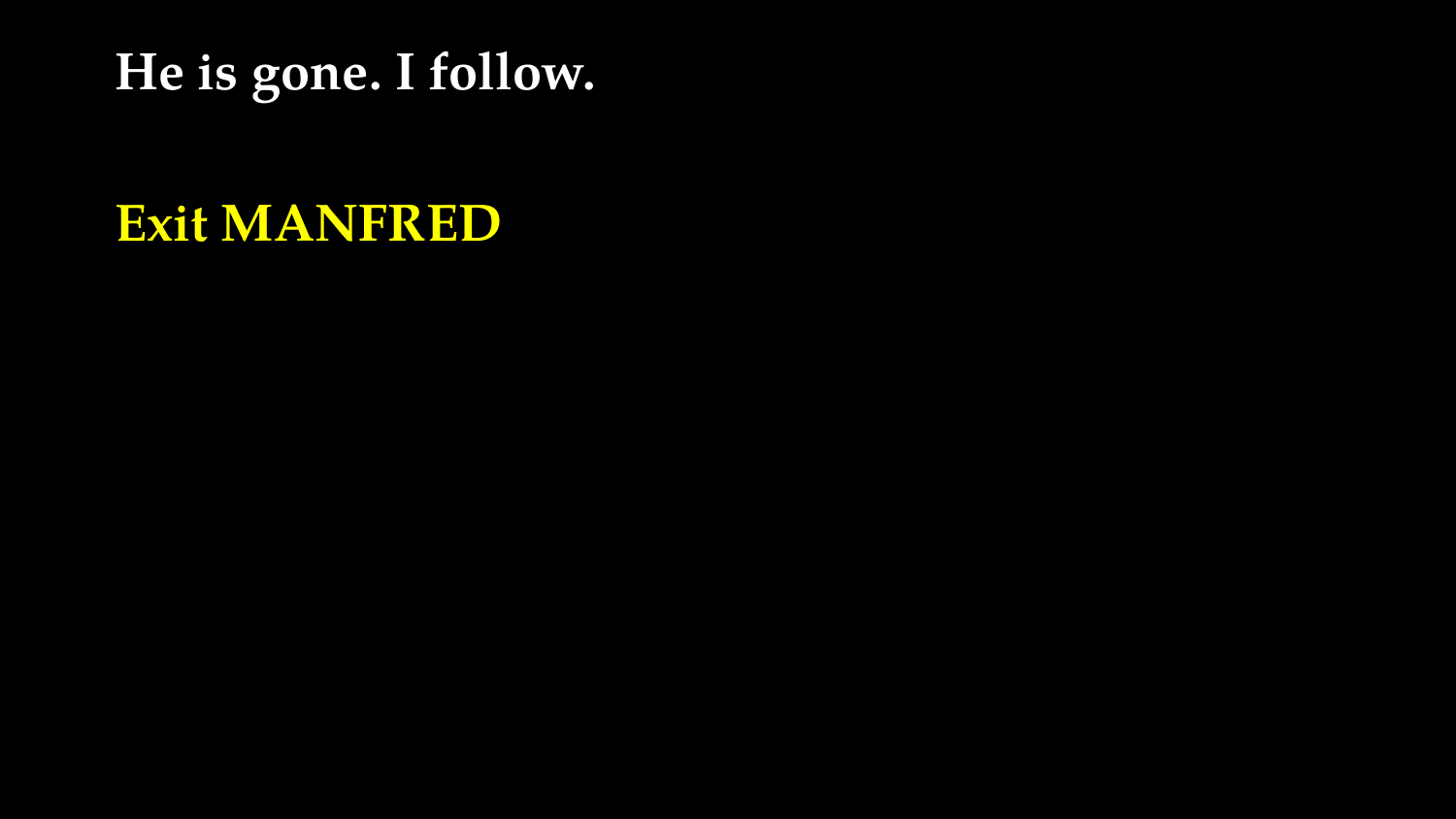

# He is gone. I follow. Exit MANFRED